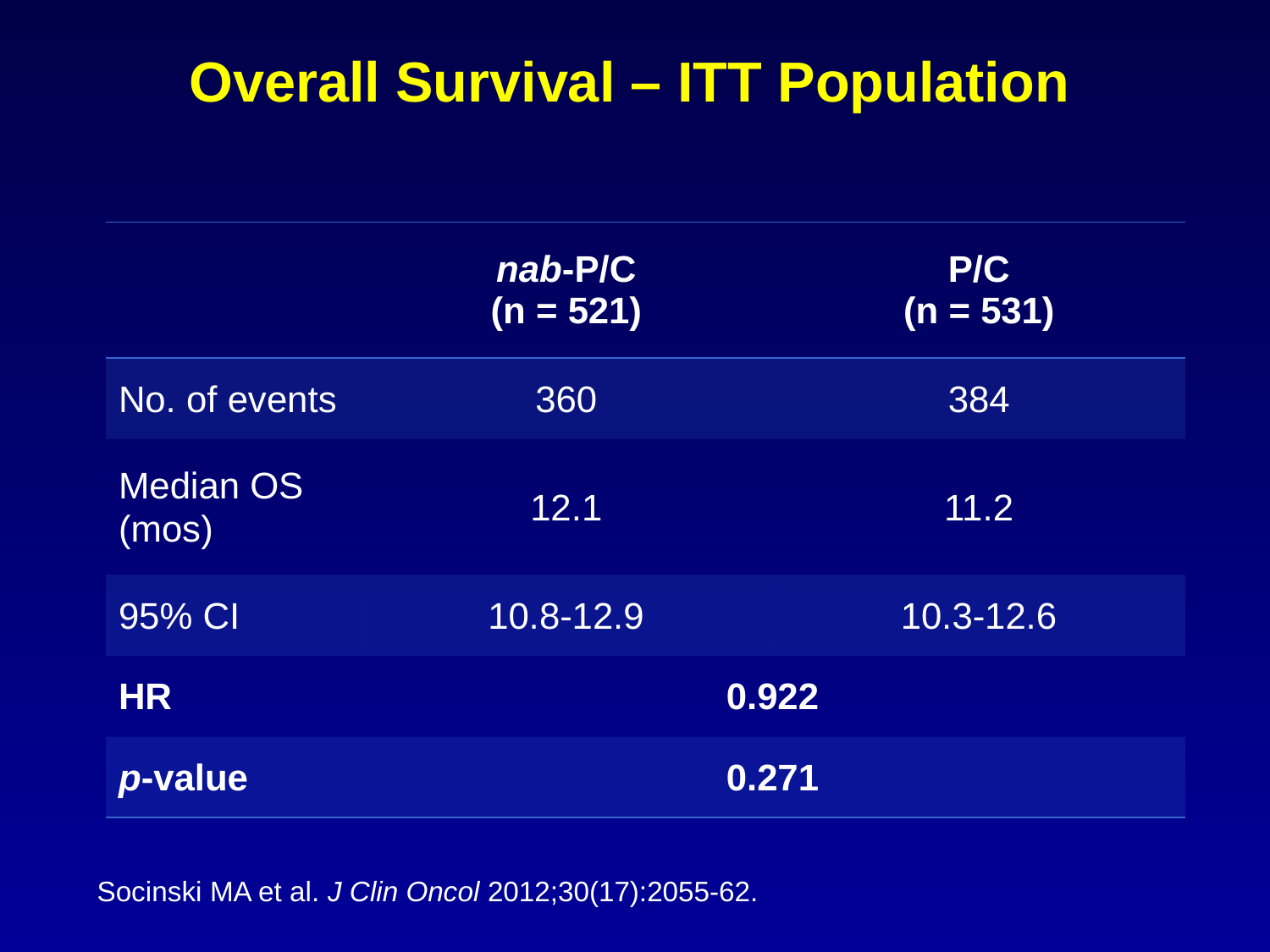

# Overall Survival – ITT Population
|  | nab-P/C (n = 521) | P/C (n = 531) |
| --- | --- | --- |
| No. of events | 360 | 384 |
| Median OS (mos) | 12.1 | 11.2 |
| 95% CI | 10.8-12.9 | 10.3-12.6 |
| HR | 0.922 |  |
| p-value | 0.271 |  |
Socinski MA et al. J Clin Oncol 2012;30(17):2055-62.